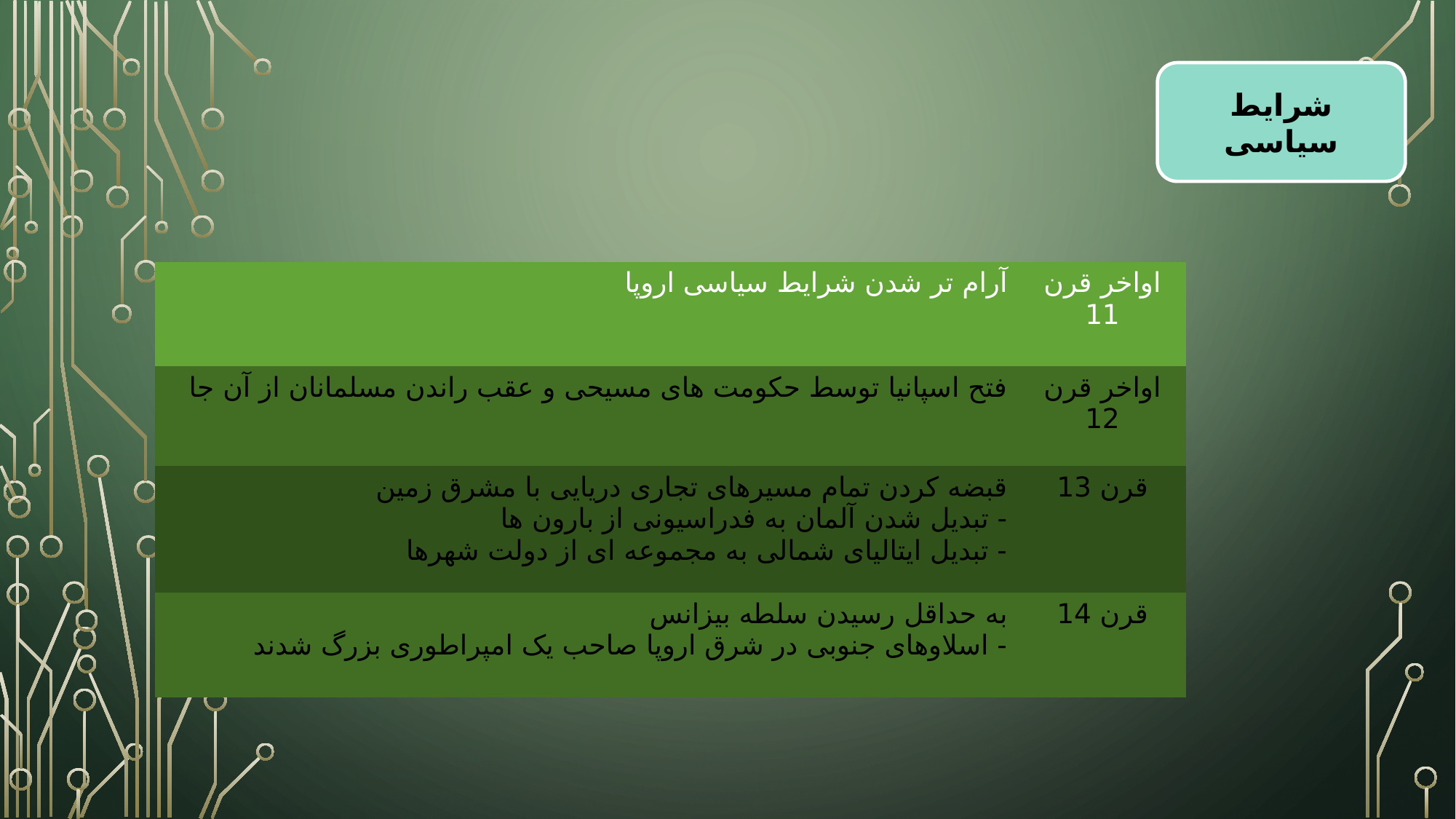

شرایط سیاسی
#

| آرام تر شدن شرایط سیاسی اروپا | اواخر قرن 11 |
| --- | --- |
| فتح اسپانیا توسط حکومت های مسیحی و عقب راندن مسلمانان از آن جا | اواخر قرن 12 |
| قبضه کردن تمام مسیرهای تجاری دریایی با مشرق زمین - تبدیل شدن آلمان به فدراسیونی از بارون ها - تبدیل ایتالیای شمالی به مجموعه ای از دولت شهرها | قرن 13 |
| به حداقل رسیدن سلطه بیزانس - اسلاوهای جنوبی در شرق اروپا صاحب یک امپراطوری بزرگ شدند | قرن 14 |